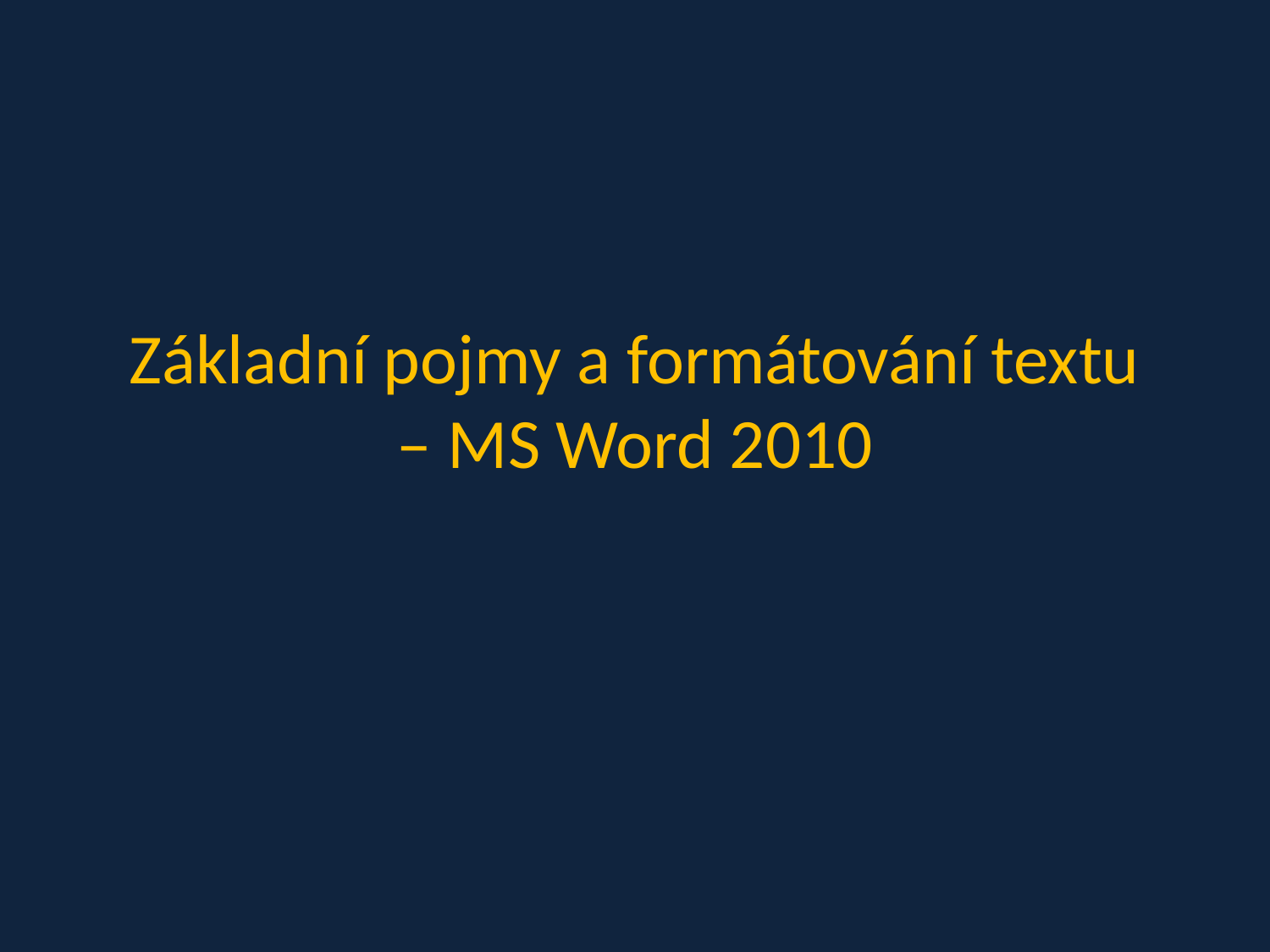

# Základní pojmy a formátování textu – MS Word 2010